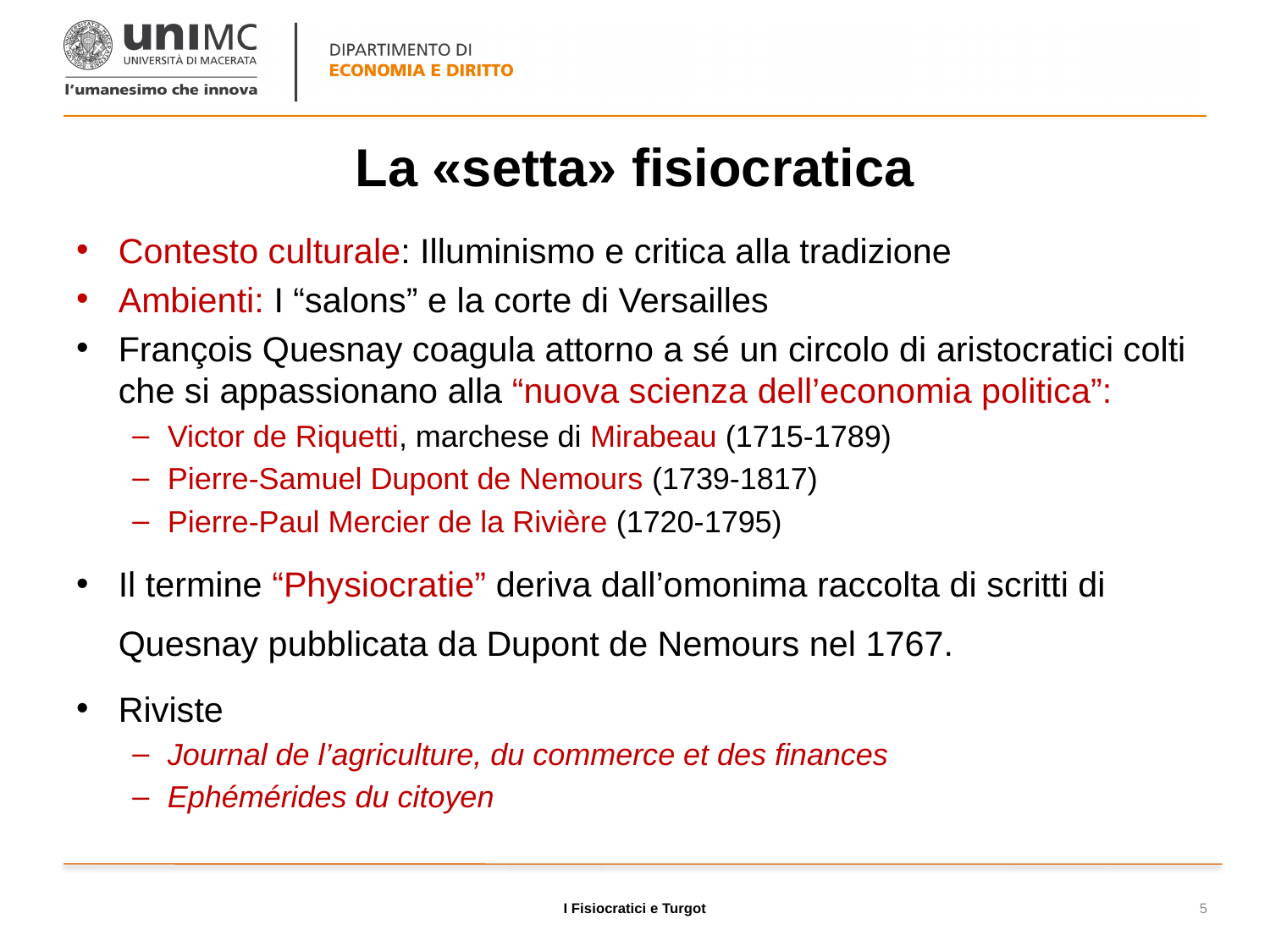

# La «setta» fisiocratica
Contesto culturale: Illuminismo e critica alla tradizione
Ambienti: I “salons” e la corte di Versailles
François Quesnay coagula attorno a sé un circolo di aristocratici colti che si appassionano alla “nuova scienza dell’economia politica”:
Victor de Riquetti, marchese di Mirabeau (1715-1789)
Pierre-Samuel Dupont de Nemours (1739-1817)
Pierre-Paul Mercier de la Rivière (1720-1795)
Il termine “Physiocratie” deriva dall’omonima raccolta di scritti di Quesnay pubblicata da Dupont de Nemours nel 1767.
Riviste
Journal de l’agriculture, du commerce et des finances
Ephémérides du citoyen

I Fisiocratici e Turgot
5